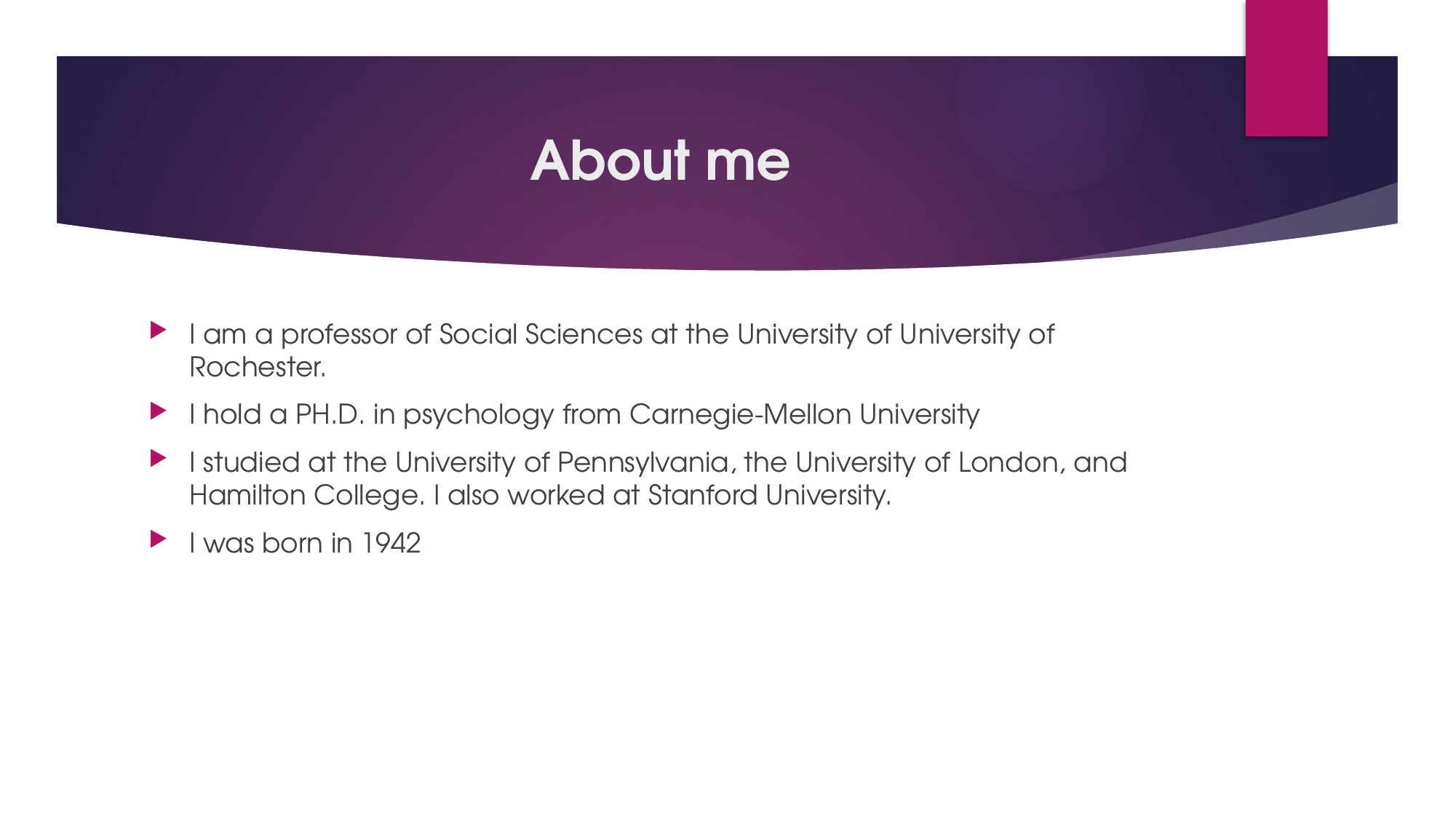

# About me
I am a professor of Social Sciences at the University of University of Rochester.
I hold a PH.D. in psychology from Carnegie-Mellon University
I studied at the University of Pennsylvania, the University of London, and Hamilton College. I also worked at Stanford University.
I was born in 1942